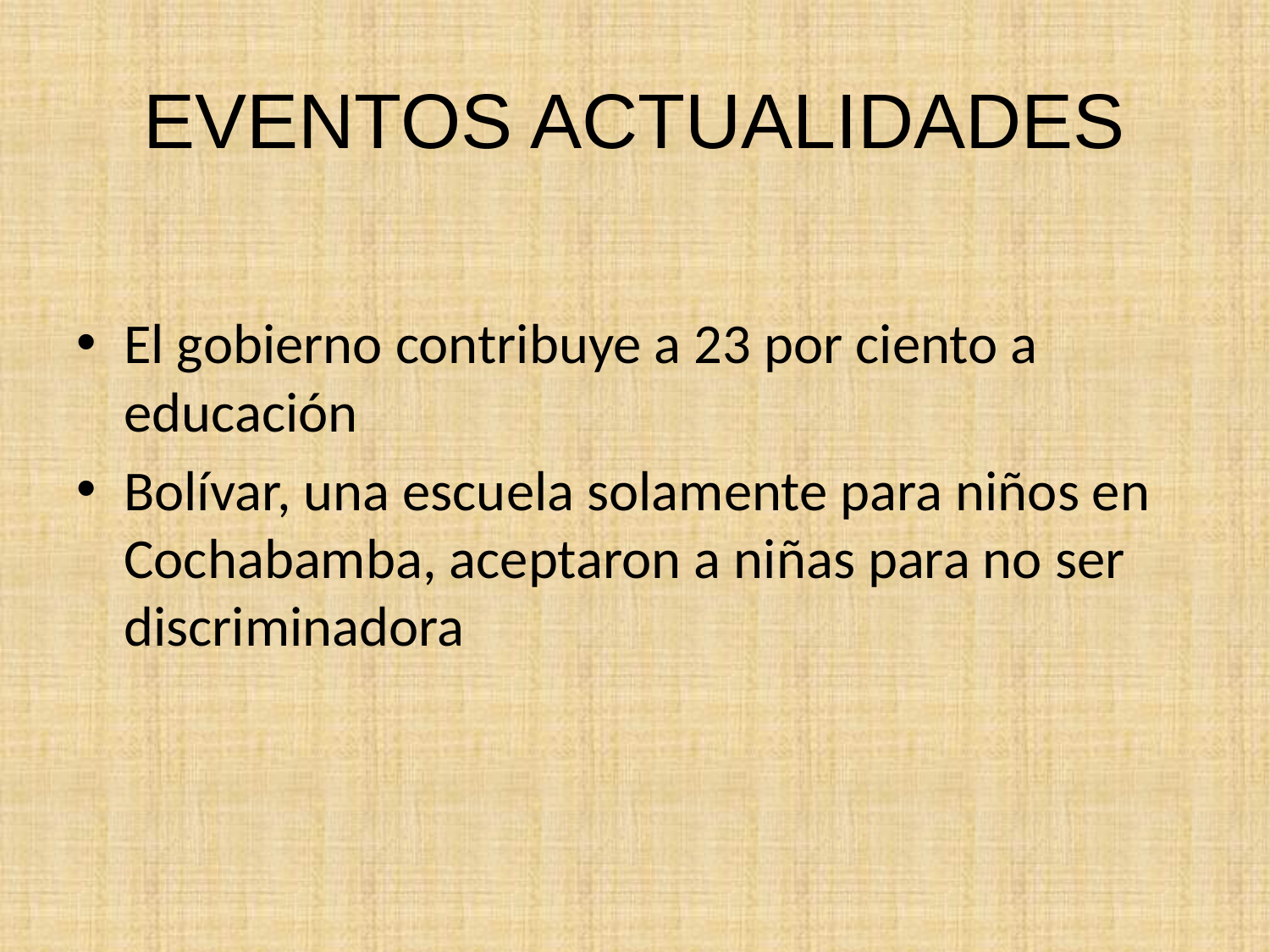

# EVENTOS ACTUALIDADES

El gobierno contribuye a 23 por ciento a educación
Bolívar, una escuela solamente para niños en Cochabamba, aceptaron a niñas para no ser discriminadora